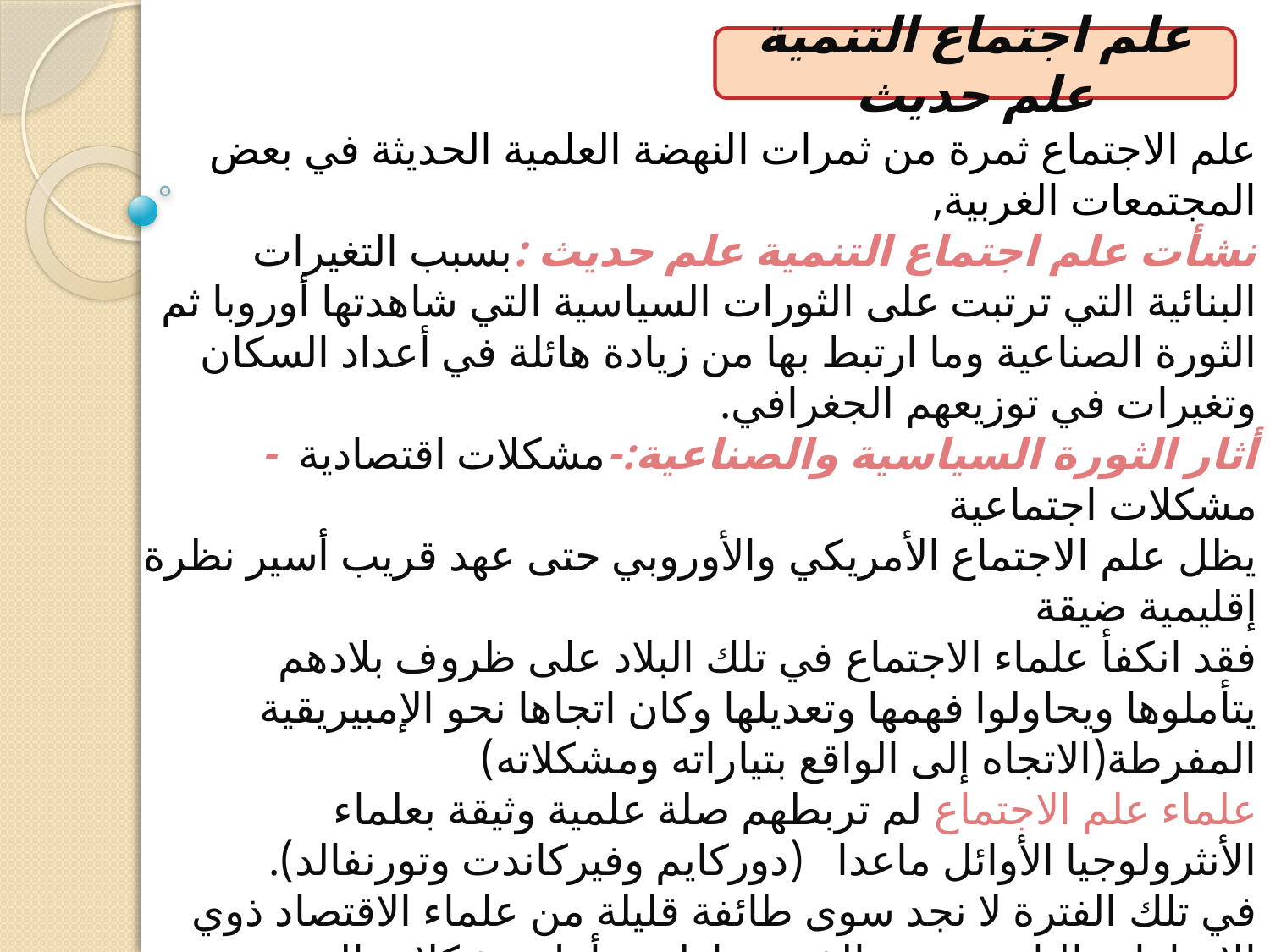

علم اجتماع التنمية علم حديث
علم الاجتماع ثمرة من ثمرات النهضة العلمية الحديثة في بعض المجتمعات الغربية,
نشأت علم اجتماع التنمية علم حديث :بسبب التغيرات البنائية التي ترتبت على الثورات السياسية التي شاهدتها أوروبا ثم الثورة الصناعية وما ارتبط بها من زيادة هائلة في أعداد السكان وتغيرات في توزيعهم الجغرافي.
أثار الثورة السياسية والصناعية:-مشكلات اقتصادية  -مشكلات اجتماعية
يظل علم الاجتماع الأمريكي والأوروبي حتى عهد قريب أسير نظرة إقليمية ضيقة
فقد انكفأ علماء الاجتماع في تلك البلاد على ظروف بلادهم يتأملوها ويحاولوا فهمها وتعديلها وكان اتجاها نحو الإمبيريقية المفرطة(الاتجاه إلى الواقع بتياراته ومشكلاته)
علماء علم الاجتماع لم تربطهم صلة علمية وثيقة بعلماء الأنثرولوجيا الأوائل ماعدا   (دوركايم وفيركاندت وتورنفالد).
في تلك الفترة لا نجد سوى طائفة قليلة من علماء الاقتصاد ذوي الاتجاهات التاريخية هم الذين يحاولون تأمل مشكلات النمو الاقتصادي (التاريخي النزعة)الألماني جوستاف شموللر في مؤلفه الرئيسي أساسيات علم الاقتصاد ولذا خلت أعمال شومبيتر (مؤلفه كتاب النمو الاقتصادي)ومؤرخي الرأسمالية الأعلام :لويجي برنتانو وفيرنر زومبارت ,وماكس فيبرمن أي إشارة ذات قيمة إلى البلاد النامية.